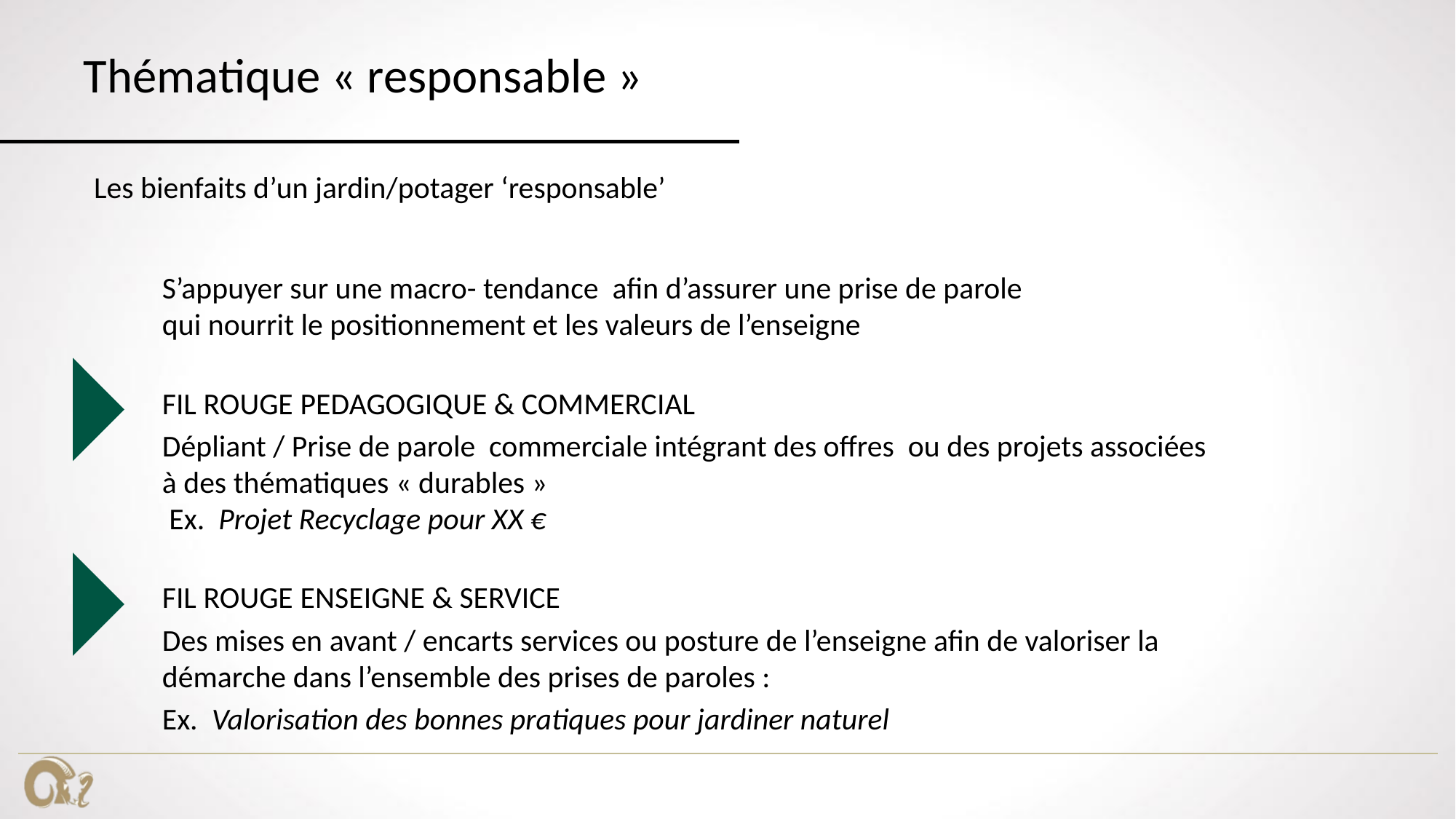

# Thématique « responsable »
Les bienfaits d’un jardin/potager ‘responsable’
S’appuyer sur une macro- tendance  afin d’assurer une prise de parole
qui nourrit le positionnement et les valeurs de l’enseigne
FIL ROUGE PEDAGOGIQUE & COMMERCIAL
Dépliant / Prise de parole  commerciale intégrant des offres  ou des projets associées à des thématiques « durables »
 Ex.  Projet Recyclage pour XX €

FIL ROUGE ENSEIGNE & SERVICE
Des mises en avant / encarts services ou posture de l’enseigne afin de valoriser la démarche dans l’ensemble des prises de paroles :
Ex.  Valorisation des bonnes pratiques pour jardiner naturel